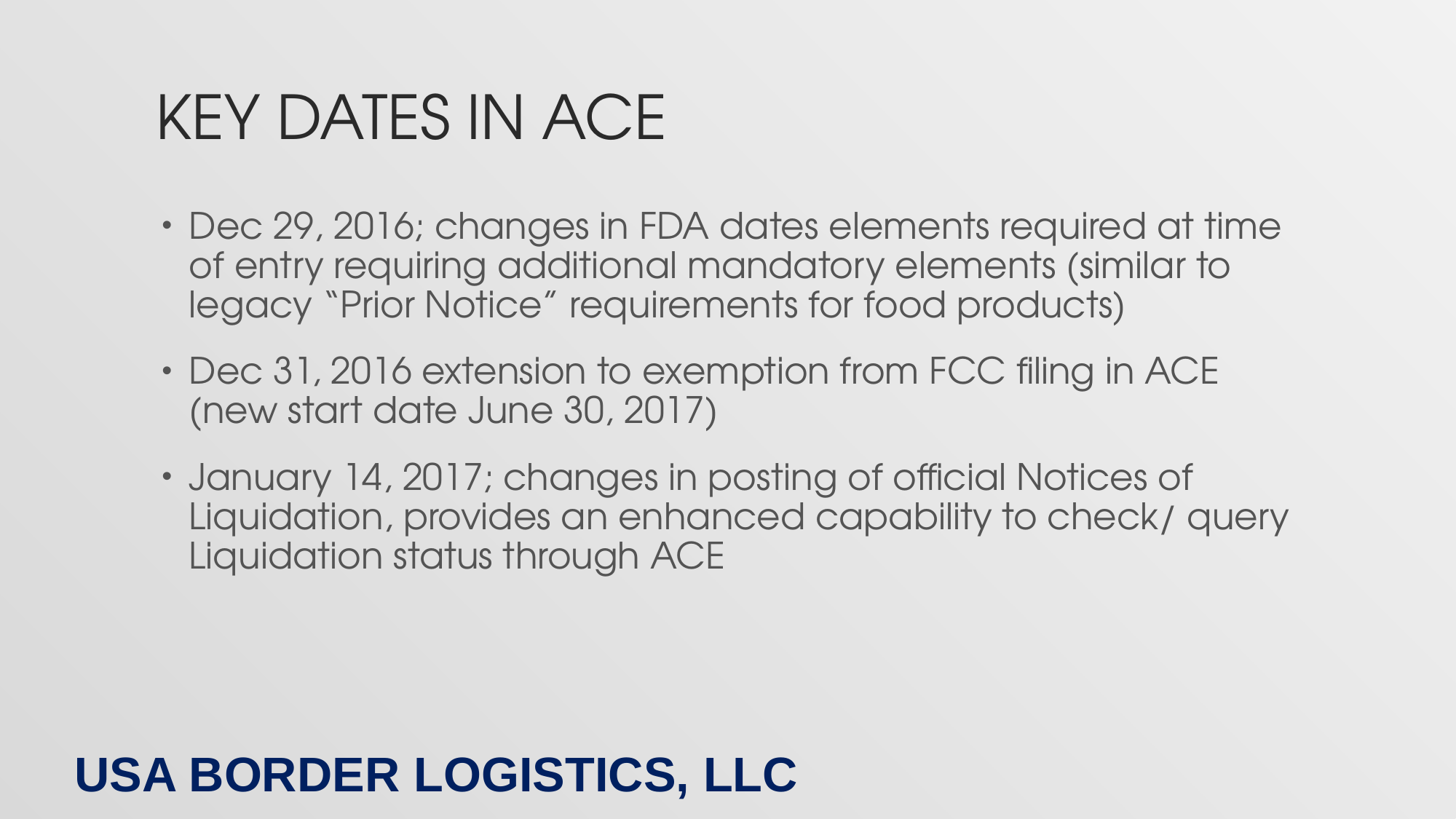

# Key Dates In ACE
Dec 29, 2016; changes in FDA dates elements required at time of entry requiring additional mandatory elements (similar to  legacy “Prior Notice” requirements for food products)
Dec 31, 2016 extension to exemption from FCC filing in ACE (new start date June 30, 2017)
January 14, 2017; changes in posting of official Notices of Liquidation, provides an enhanced capability to check/ query Liquidation status through ACE

USA Border logistics, llc